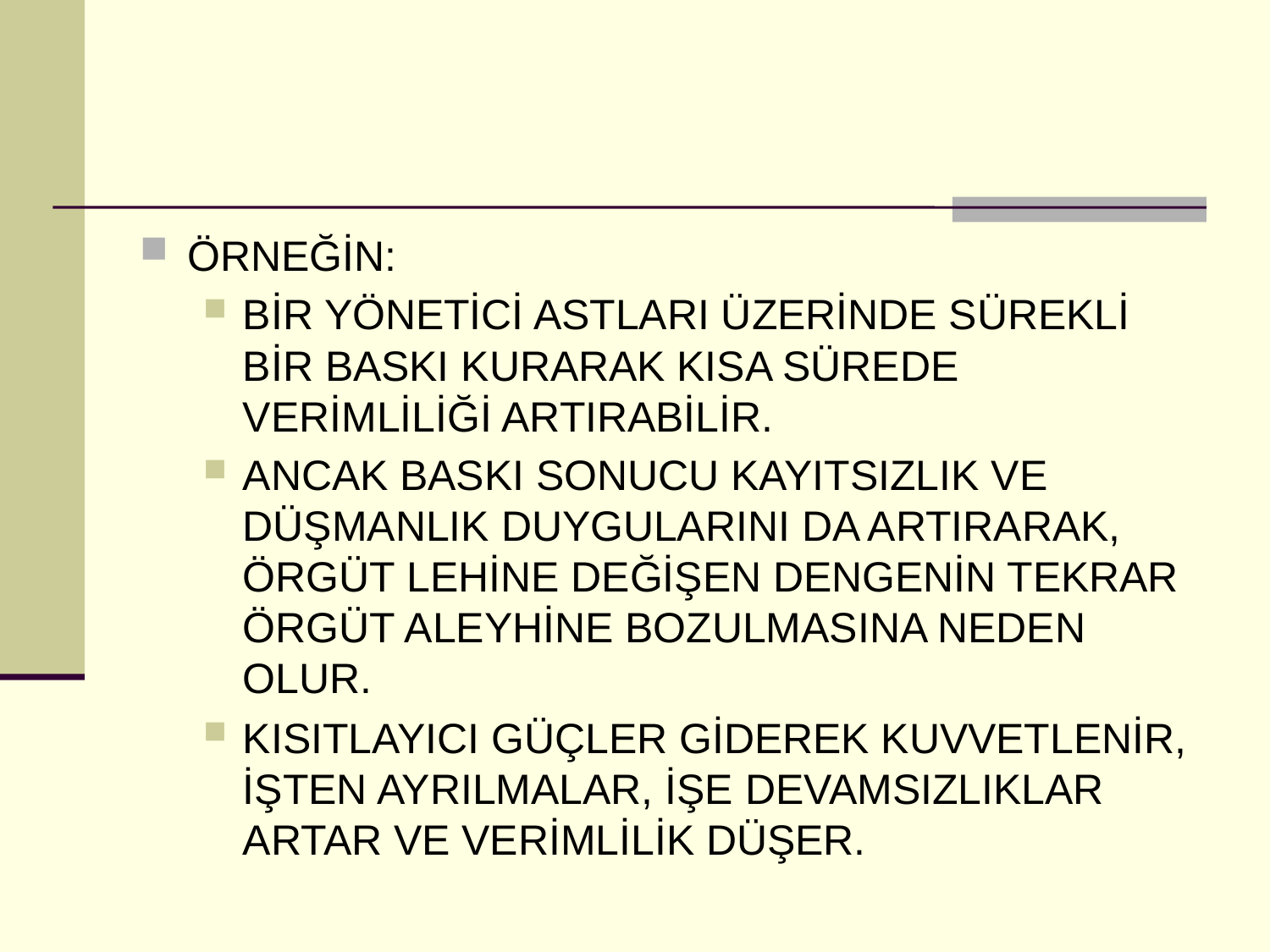

#
ÖRNEĞİN:
BİR YÖNETİCİ ASTLARI ÜZERİNDE SÜREKLİ BİR BASKI KURARAK KISA SÜREDE VERİMLİLİĞİ ARTIRABİLİR.
ANCAK BASKI SONUCU KAYITSIZLIK VE DÜŞMANLIK DUYGULARINI DA ARTIRARAK, ÖRGÜT LEHİNE DEĞİŞEN DENGENİN TEKRAR ÖRGÜT ALEYHİNE BOZULMASINA NEDEN OLUR.
KISITLAYICI GÜÇLER GİDEREK KUVVETLENİR, İŞTEN AYRILMALAR, İŞE DEVAMSIZLIKLAR ARTAR VE VERİMLİLİK DÜŞER.